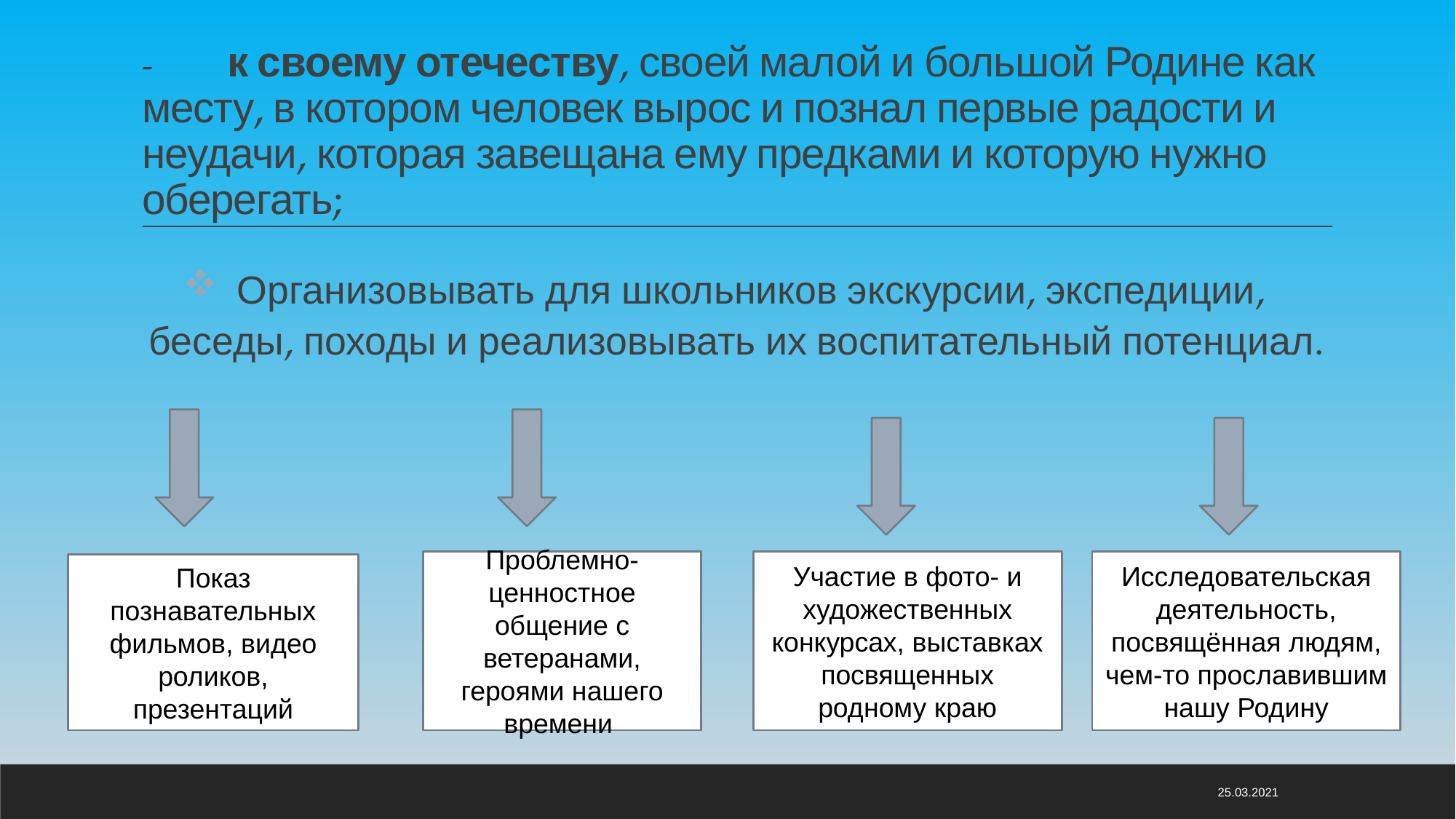

# -	к своему отечеству, своей малой и большой Родине как месту, в котором человек вырос и познал первые радости и неудачи, которая завещана ему предками и которую нужно оберегать;
 Организовывать для школьников экскурсии, экспедиции, беседы, походы и реализовывать их воспитательный потенциал.

Проблемно-ценностное общение с ветеранами, героями нашего времени
Участие в фото- и художественных конкурсах, выставках посвященных родному краю
Исследовательская деятельность, посвящённая людям, чем-то прославившим нашу Родину
Показ познавательных фильмов, видео роликов, презентаций
25.03.2021